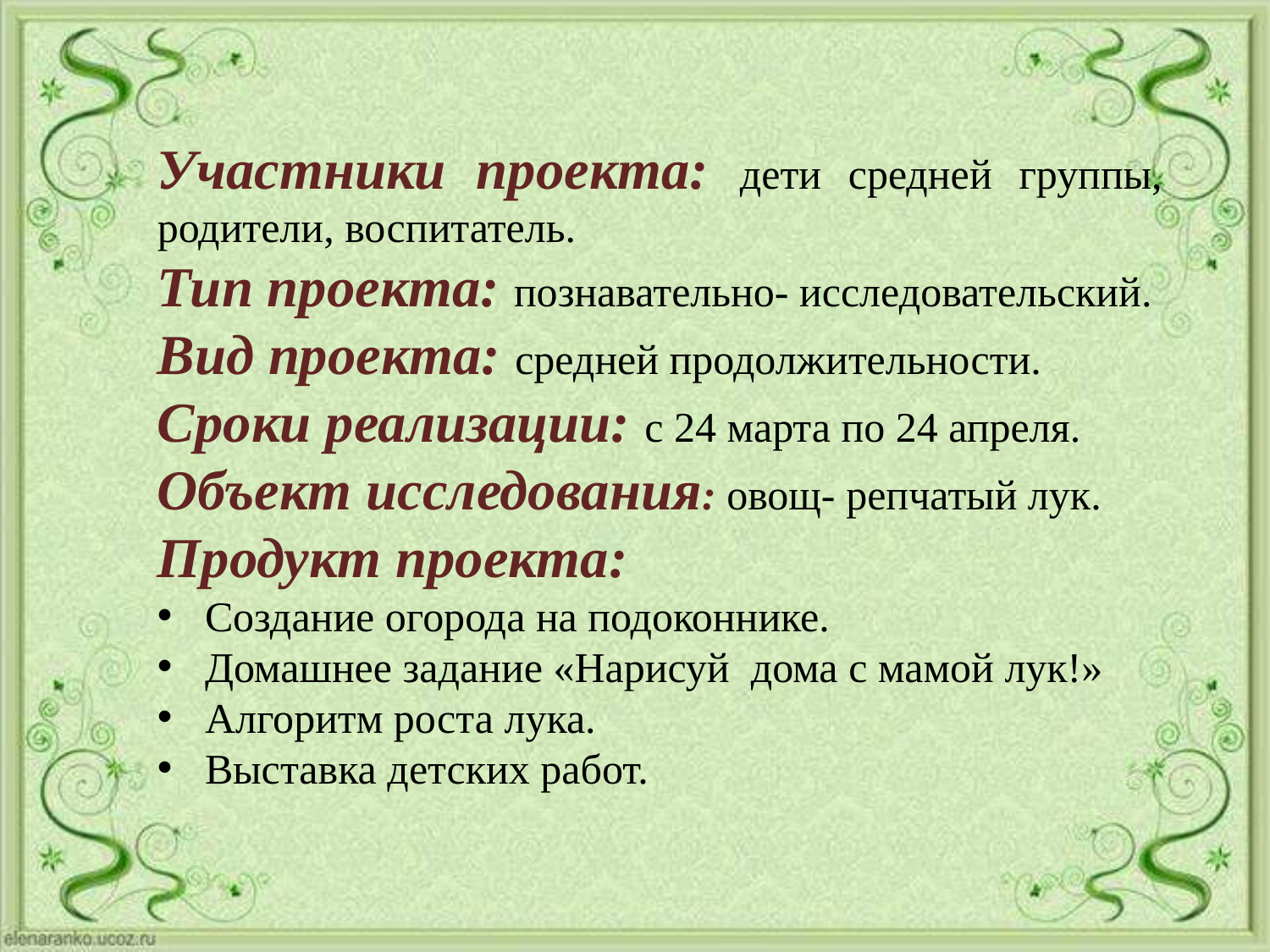

Участники проекта: дети средней группы, родители, воспитатель.
Тип проекта: познавательно- исследовательский.
Вид проекта: средней продолжительности.
Сроки реализации: с 24 марта по 24 апреля.
Объект исследования: овощ- репчатый лук.
Продукт проекта:
Создание огорода на подоконнике.
Домашнее задание «Нарисуй  дома с мамой лук!»
Алгоритм роста лука.
Выставка детских работ.